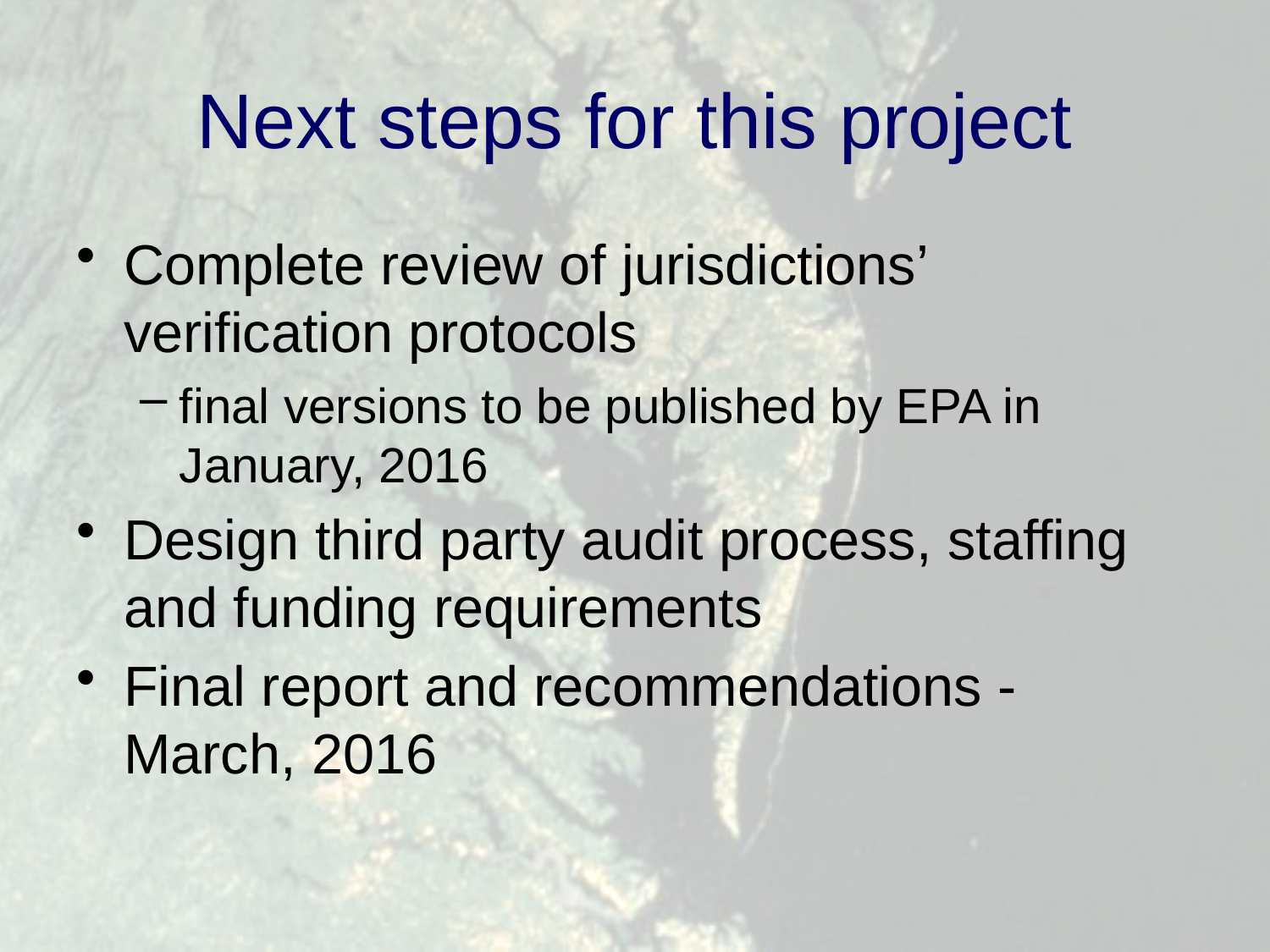

# Next steps for this project
Complete review of jurisdictions’ verification protocols
final versions to be published by EPA in January, 2016
Design third party audit process, staffing and funding requirements
Final report and recommendations - March, 2016